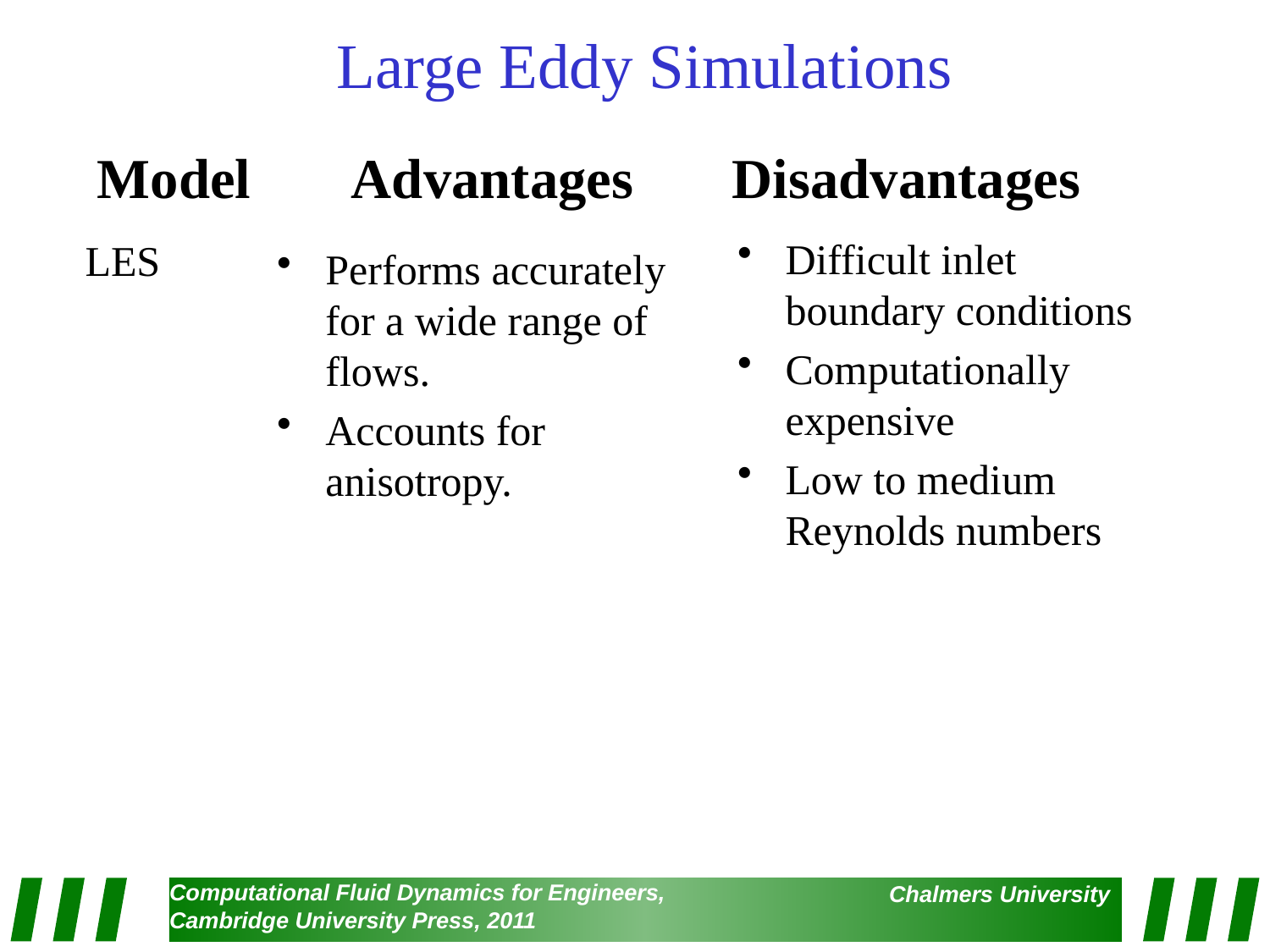

# Large Eddy Simulations
Model	Advantages	Disadvantages
Difficult inlet boundary conditions
Computationally expensive
Low to medium Reynolds numbers

LES
Performs accurately for a wide range of flows.
Accounts for anisotropy.